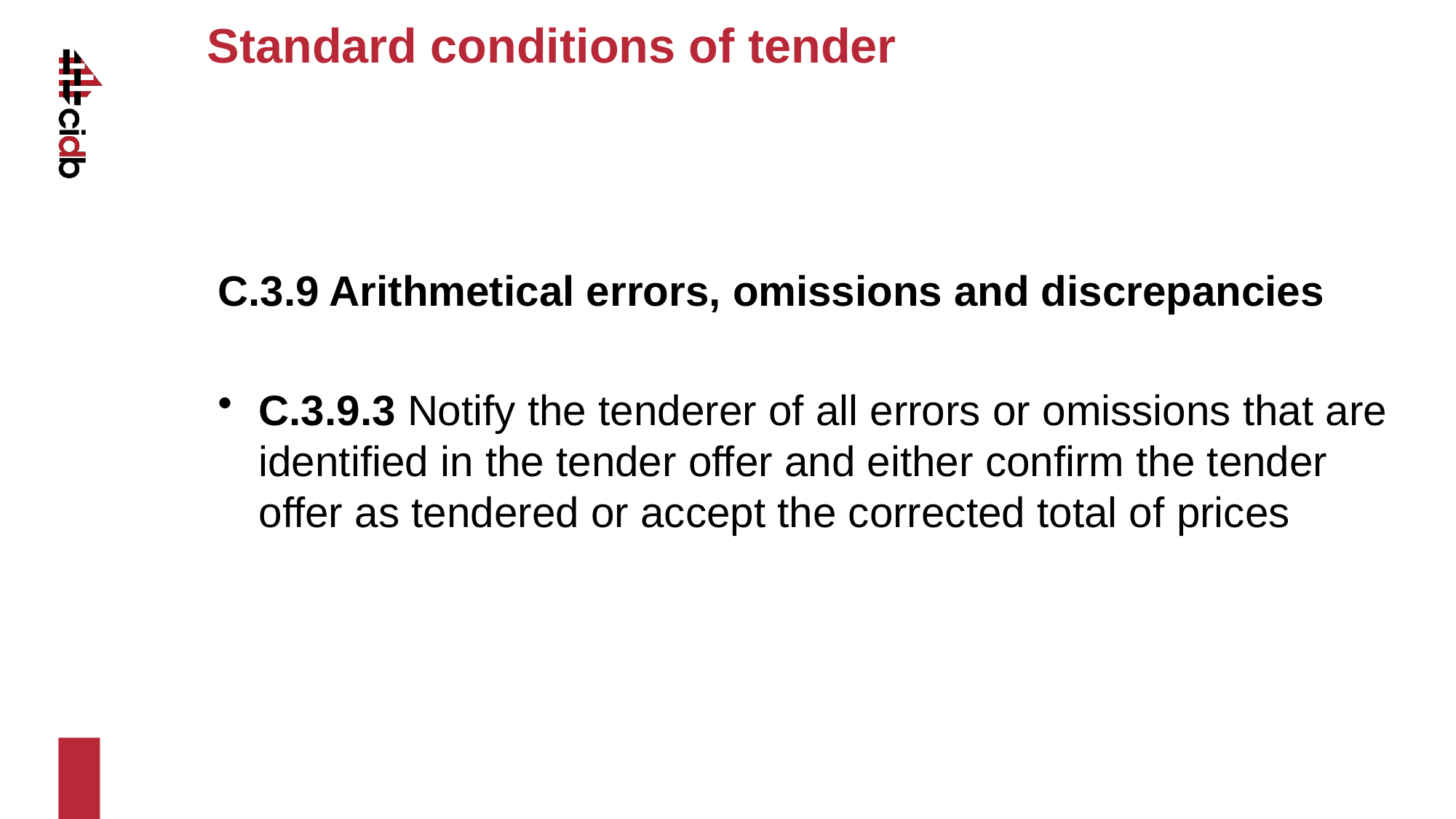

# Standard conditions of tender

C.3.9 Arithmetical errors, omissions and discrepancies

C.3.9.3 Notify the tenderer of all errors or omissions that are identified in the tender offer and either confirm the tender offer as tendered or accept the corrected total of prices